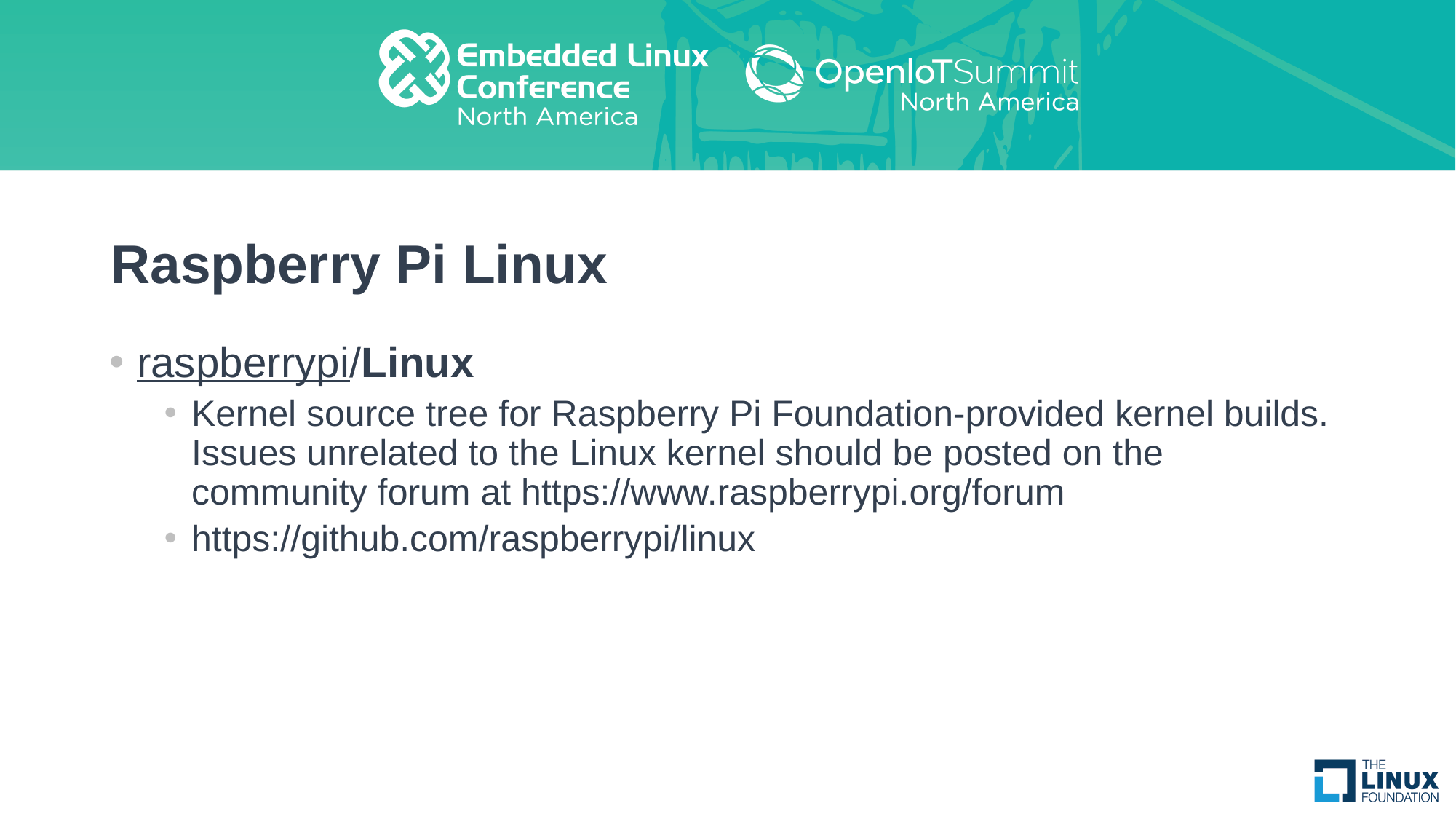

# Raspberry Pi Linux
raspberrypi/Linux
Kernel source tree for Raspberry Pi Foundation-provided kernel builds. Issues unrelated to the Linux kernel should be posted on the community forum at https://www.raspberrypi.org/forum
https://github.com/raspberrypi/linux